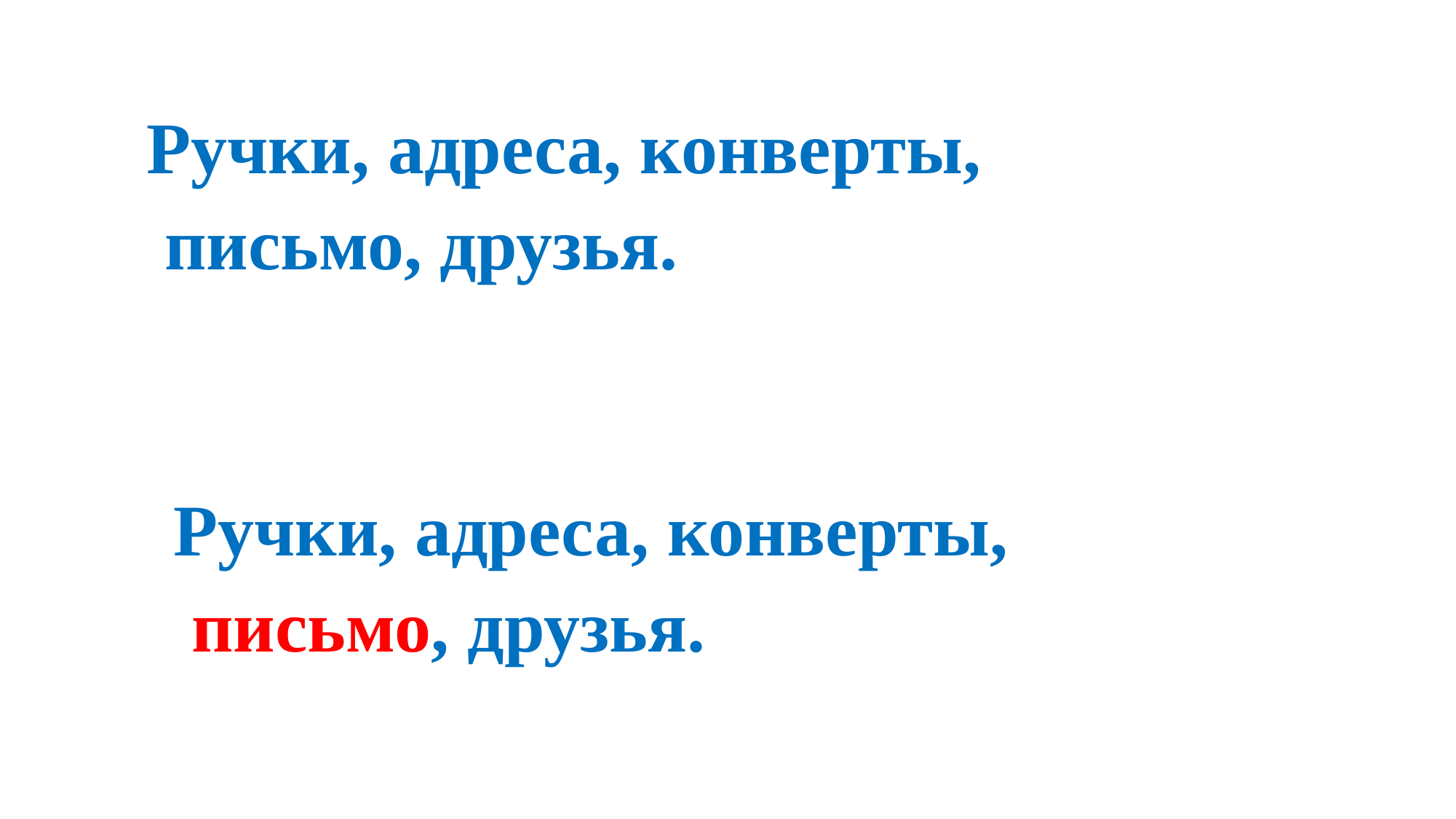

Ручки, адреса, конверты,
 письмо, друзья.
Ручки, адреса, конверты,
 письмо, друзья.